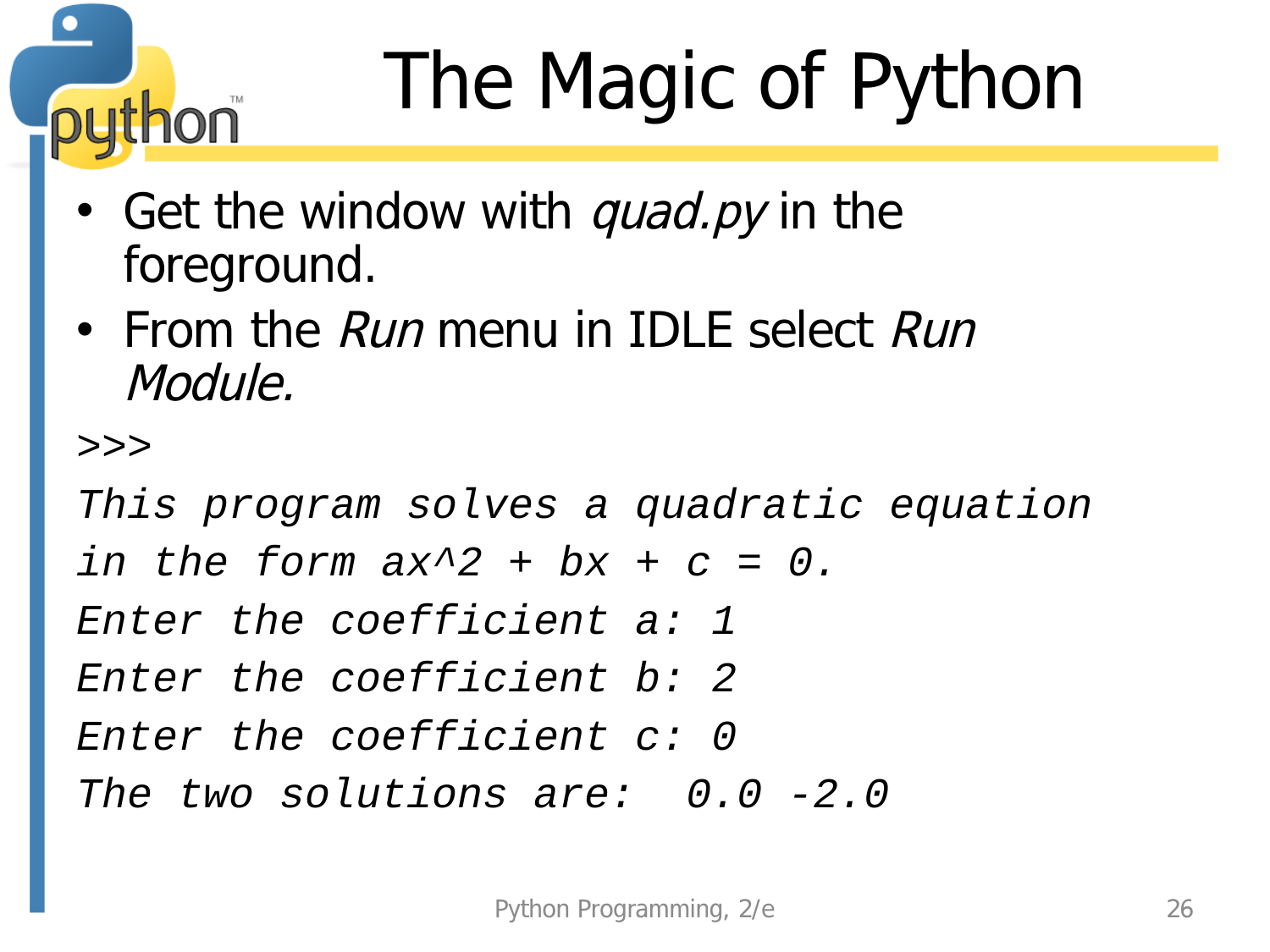

# The Magic of Python
Get the window with quad.py in the foreground.
From the Run menu in IDLE select Run Module.
>>>
This program solves a quadratic equation
in the form ax^2 + bx + c = 0.
Enter the coefficient a: 1
Enter the coefficient b: 2
Enter the coefficient c: 0
The two solutions are:  0.0 -2.0
Python Programming, 2/e
26